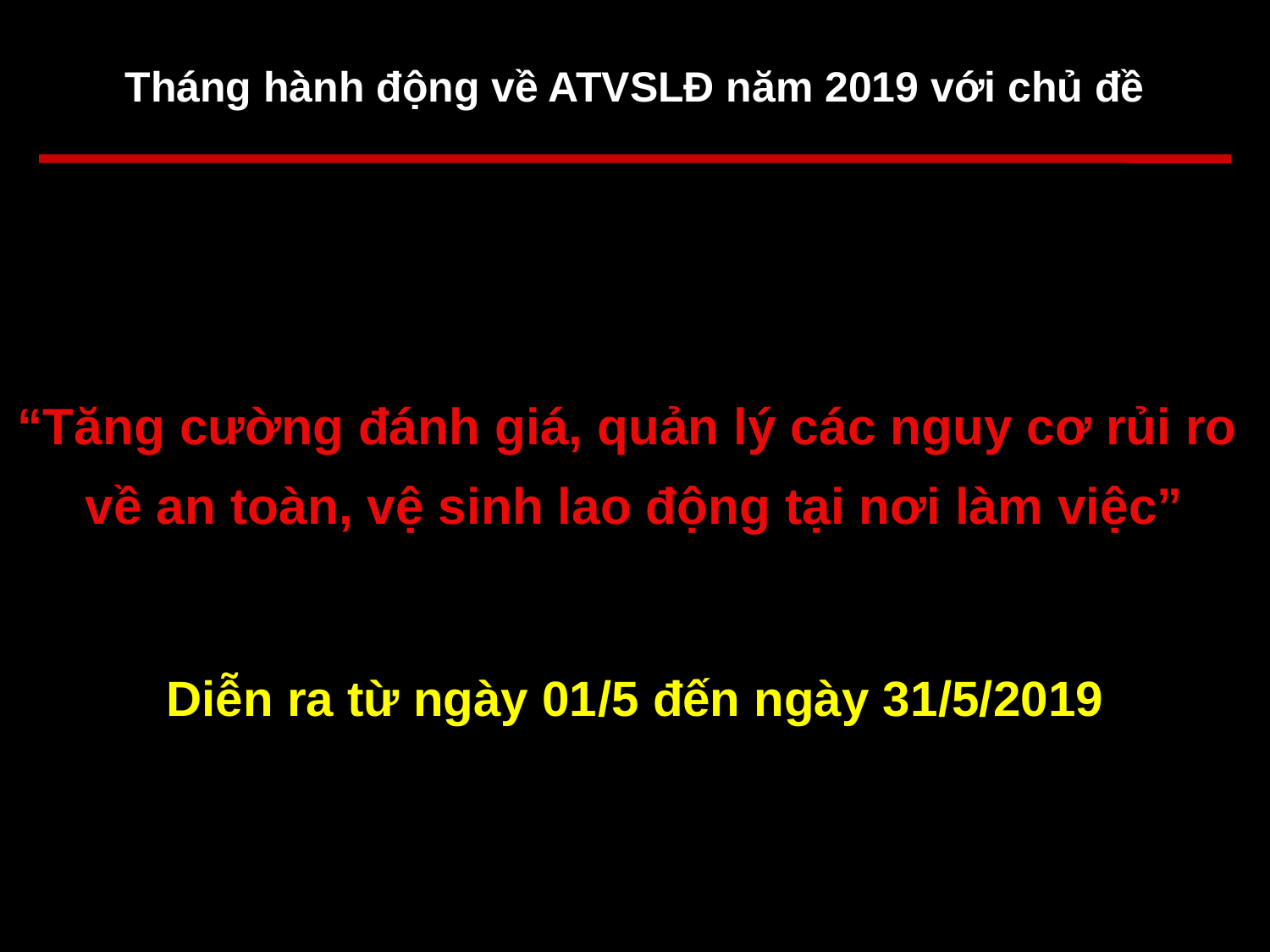

Tháng hành động về ATVSLĐ năm 2019 với chủ đề
“Tăng cường đánh giá, quản lý các nguy cơ rủi ro
về an toàn, vệ sinh lao động tại nơi làm việc”
Diễn ra từ ngày 01/5 đến ngày 31/5/2019